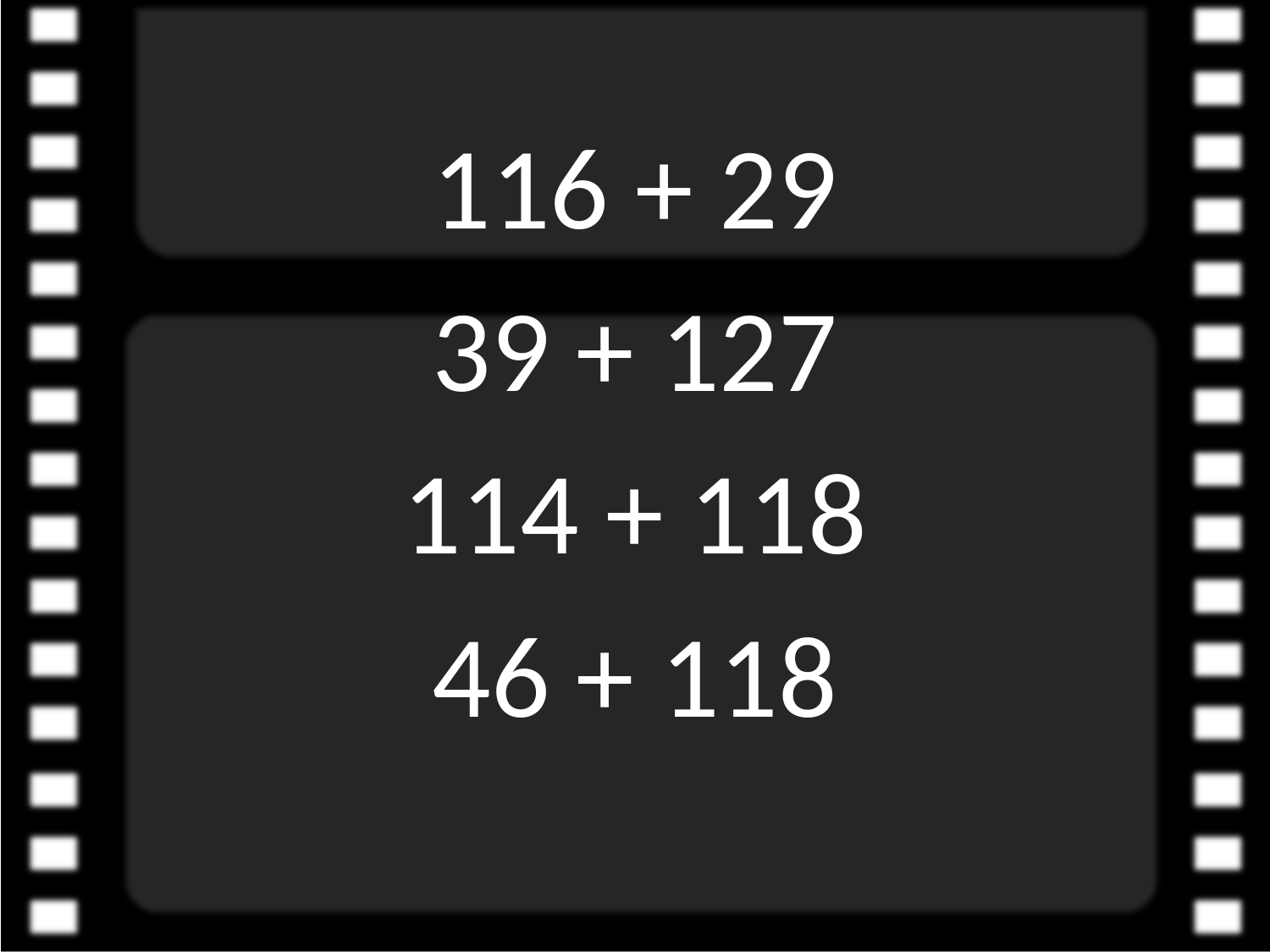

116 + 29
39 + 127
114 + 118
46 + 118